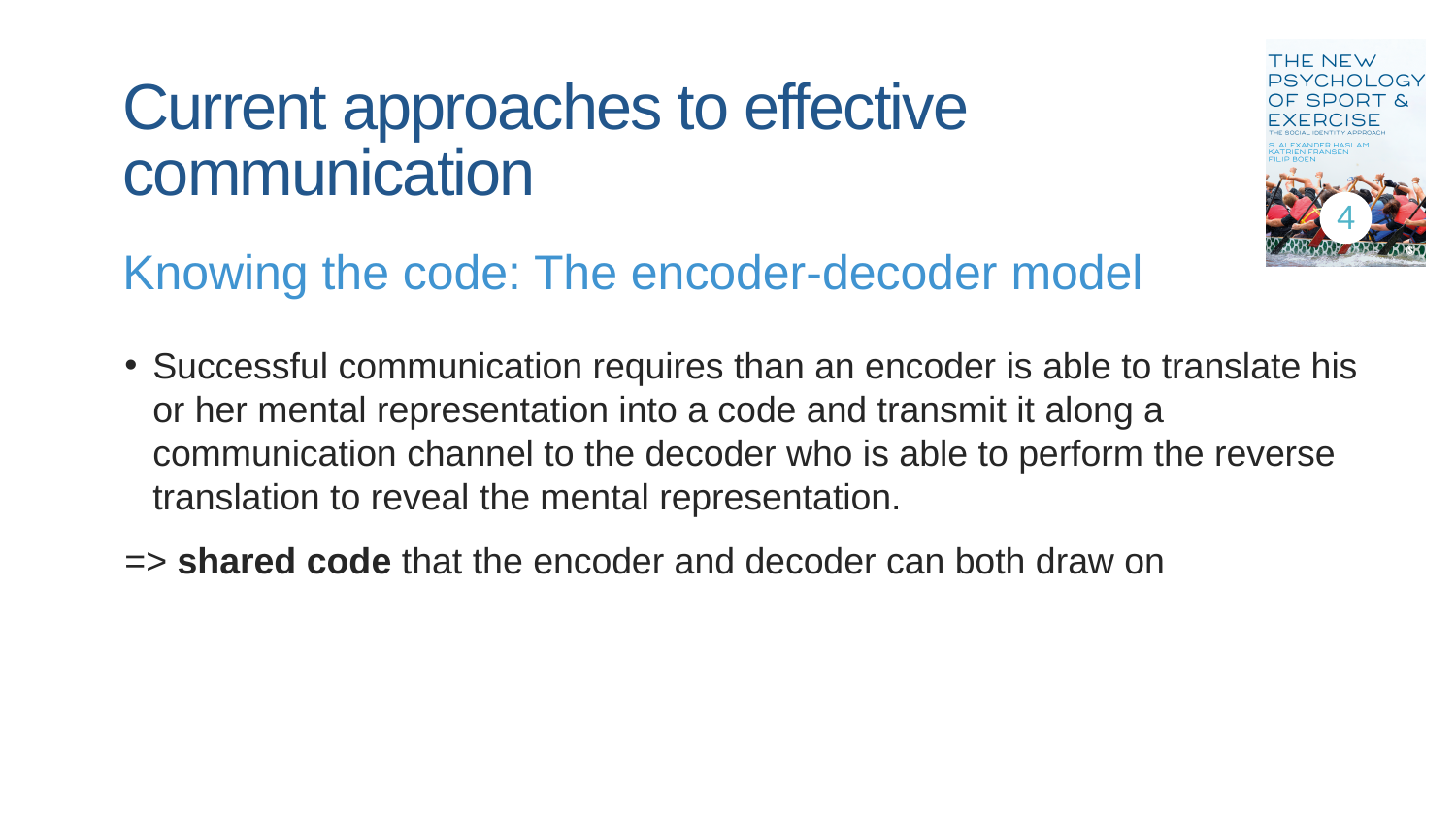

# Current approaches to effective communication
4
Knowing the code: The encoder-decoder model
Successful communication requires than an encoder is able to translate his or her mental representation into a code and transmit it along a communication channel to the decoder who is able to perform the reverse translation to reveal the mental representation.
=> shared code that the encoder and decoder can both draw on